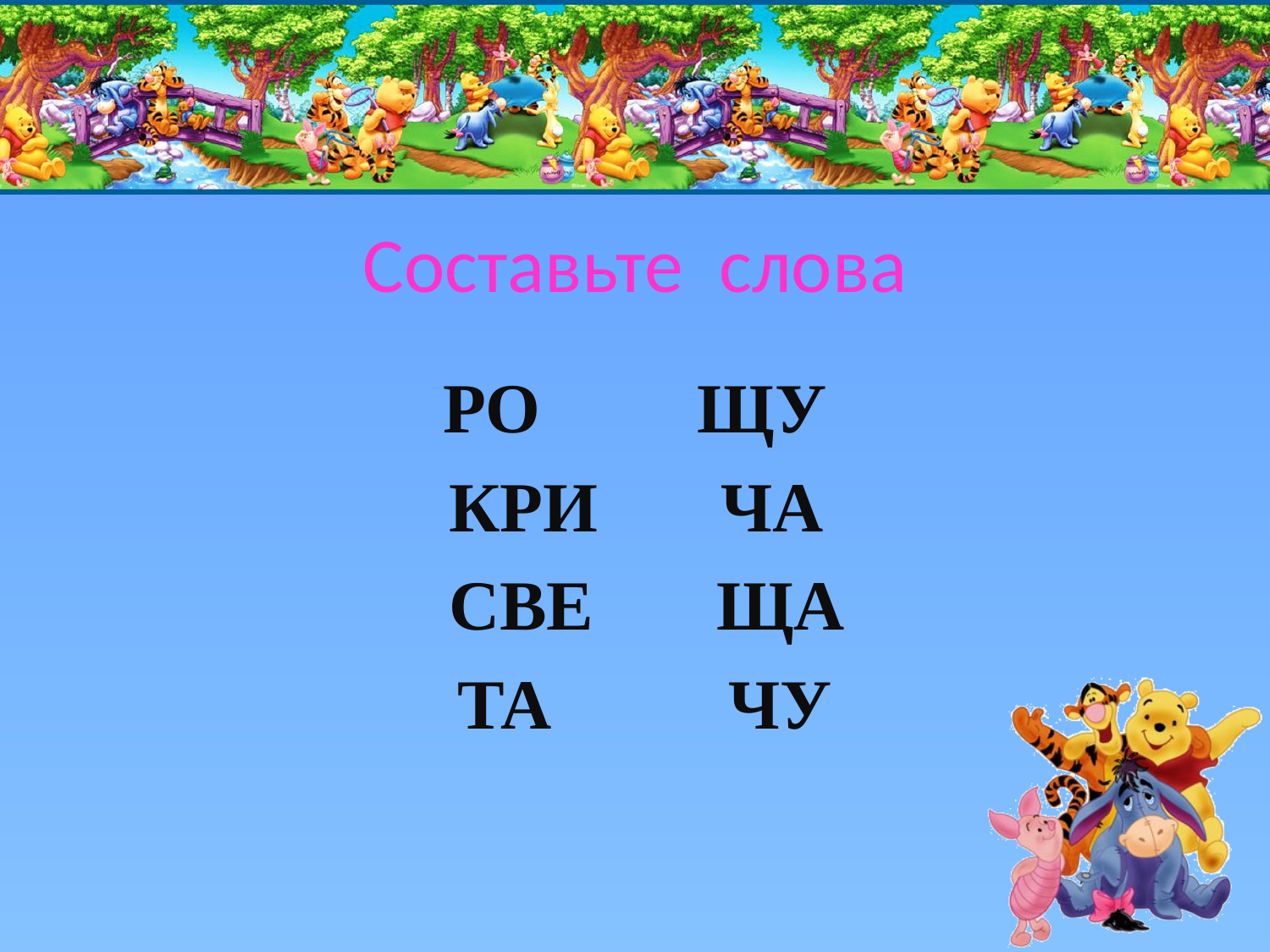

# Составьте  слова
РО		ЩУ
              КРИ       ЧА
              СВЕ       ЩА
		ТА		 ЧУ